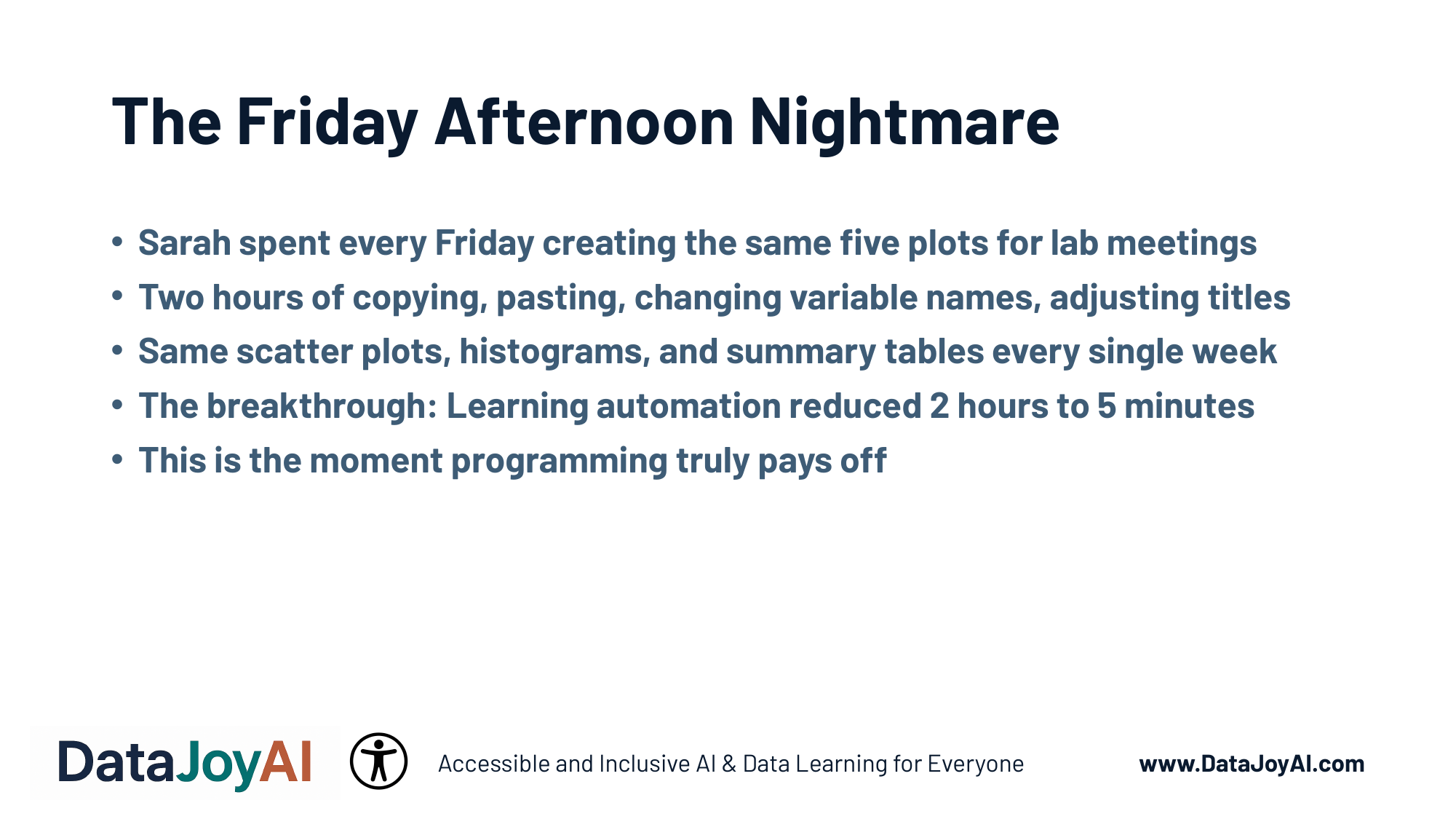

# The Friday Afternoon Nightmare
Sarah spent every Friday creating the same five plots for lab meetings
Two hours of copying, pasting, changing variable names, adjusting titles
Same scatter plots, histograms, and summary tables every single week
The breakthrough: Learning automation reduced 2 hours to 5 minutes
This is the moment programming truly pays off